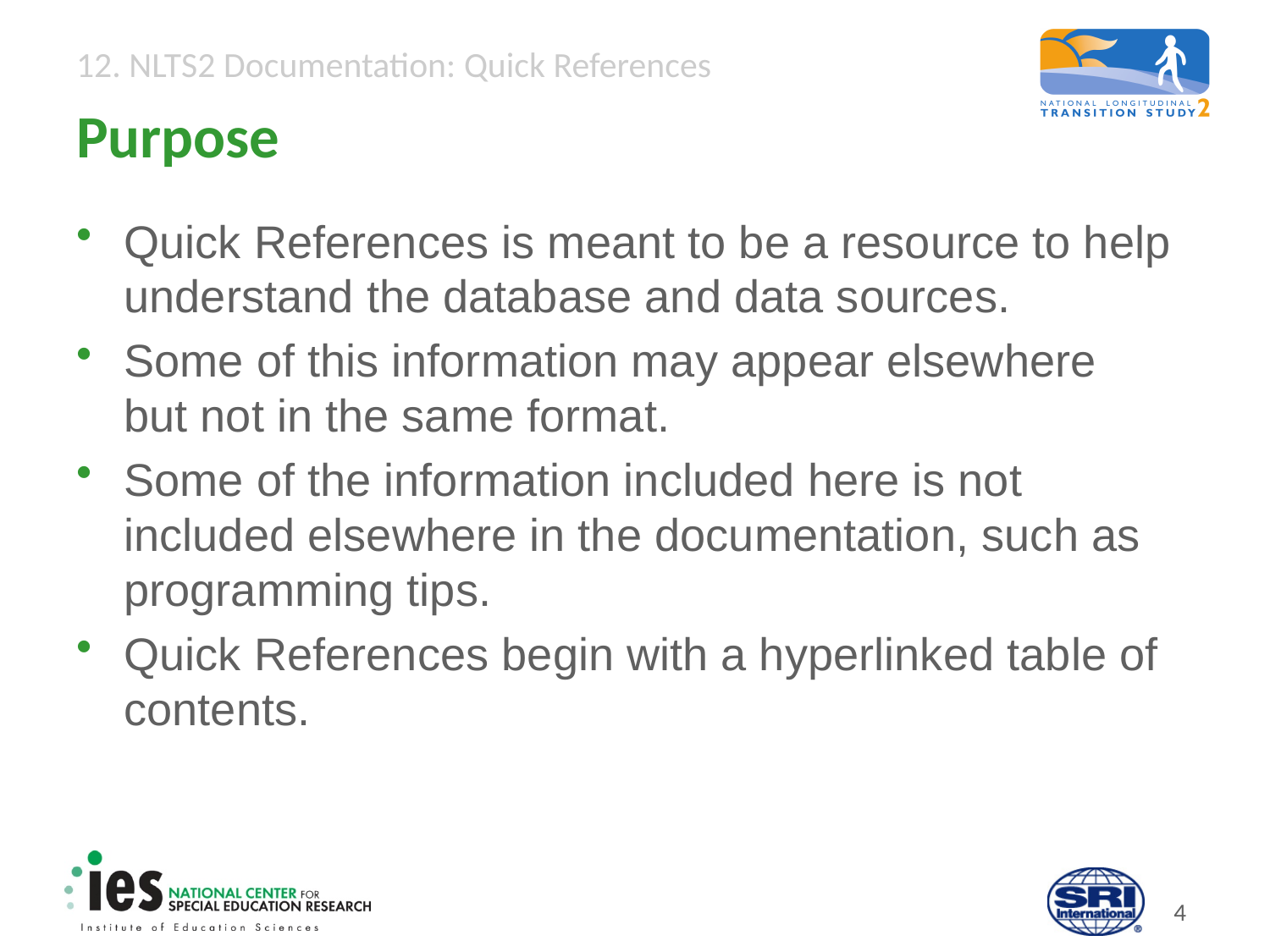

# Purpose
Quick References is meant to be a resource to help understand the database and data sources.
Some of this information may appear elsewhere
but not in the same format.
Some of the information included here is not included elsewhere in the documentation, such as programming tips.
Quick References begin with a hyperlinked table of contents.
4